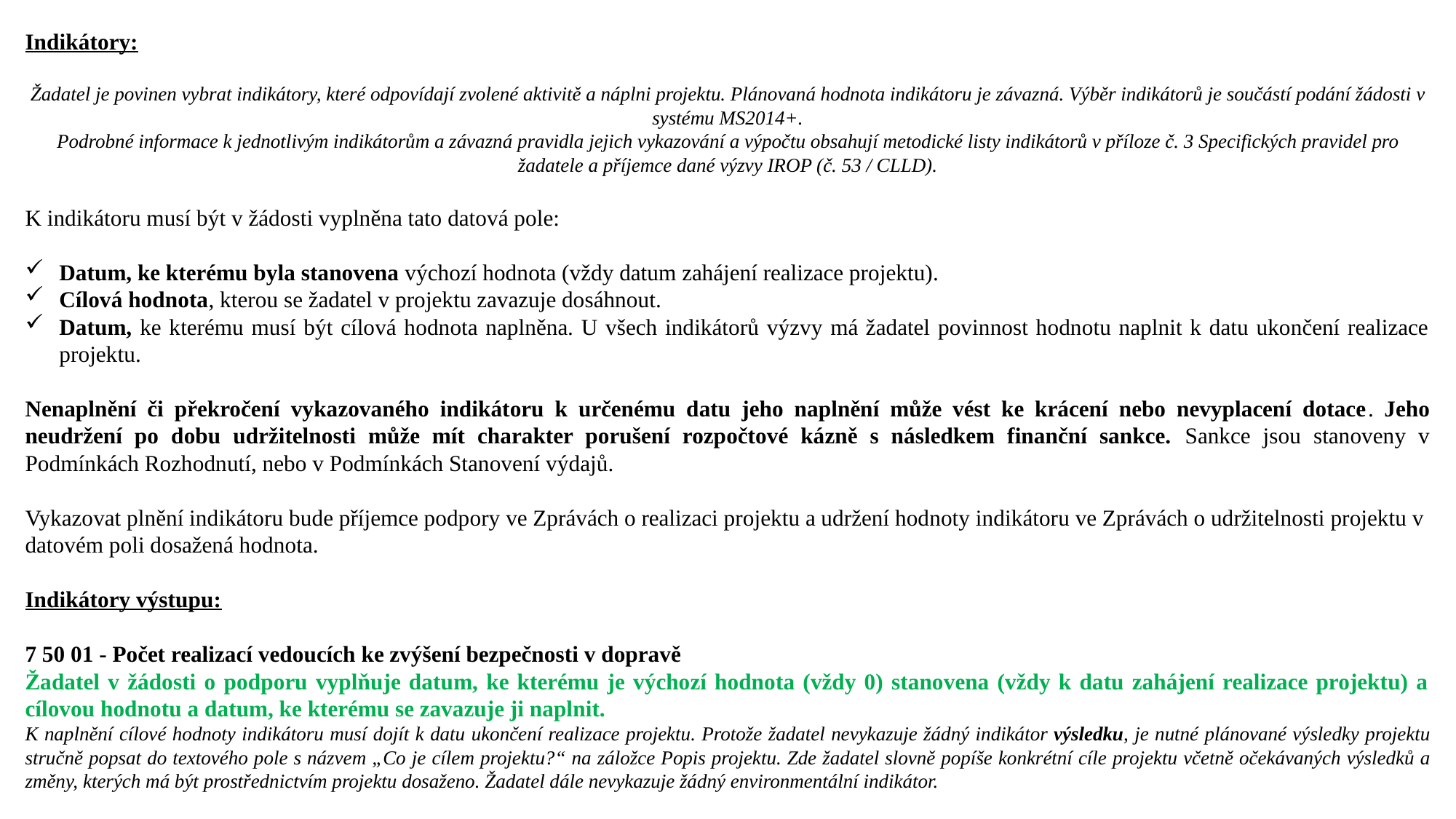

Indikátory:

Žadatel je povinen vybrat indikátory, které odpovídají zvolené aktivitě a náplni projektu. Plánovaná hodnota indikátoru je závazná. Výběr indikátorů je součástí podání žádosti v systému MS2014+.
Podrobné informace k jednotlivým indikátorům a závazná pravidla jejich vykazování a výpočtu obsahují metodické listy indikátorů v příloze č. 3 Specifických pravidel pro žadatele a příjemce dané výzvy IROP (č. 53 / CLLD).

K indikátoru musí být v žádosti vyplněna tato datová pole:

Datum, ke kterému byla stanovena výchozí hodnota (vždy datum zahájení realizace projektu).
Cílová hodnota, kterou se žadatel v projektu zavazuje dosáhnout.
Datum, ke kterému musí být cílová hodnota naplněna. U všech indikátorů výzvy má žadatel povinnost hodnotu naplnit k datu ukončení realizace projektu.

Nenaplnění či překročení vykazovaného indikátoru k určenému datu jeho naplnění může vést ke krácení nebo nevyplacení dotace. Jeho neudržení po dobu udržitelnosti může mít charakter porušení rozpočtové kázně s následkem finanční sankce. Sankce jsou stanoveny v Podmínkách Rozhodnutí, nebo v Podmínkách Stanovení výdajů.

Vykazovat plnění indikátoru bude příjemce podpory ve Zprávách o realizaci projektu a udržení hodnoty indikátoru ve Zprávách o udržitelnosti projektu v datovém poli dosažená hodnota.

Indikátory výstupu:

7 50 01 - Počet realizací vedoucích ke zvýšení bezpečnosti v dopravě
Žadatel v žádosti o podporu vyplňuje datum, ke kterému je výchozí hodnota (vždy 0) stanovena (vždy k datu zahájení realizace projektu) a cílovou hodnotu a datum, ke kterému se zavazuje ji naplnit.
K naplnění cílové hodnoty indikátoru musí dojít k datu ukončení realizace projektu. Protože žadatel nevykazuje žádný indikátor výsledku, je nutné plánované výsledky projektu stručně popsat do textového pole s názvem „Co je cílem projektu?“ na záložce Popis projektu. Zde žadatel slovně popíše konkrétní cíle projektu včetně očekávaných výsledků a změny, kterých má být prostřednictvím projektu dosaženo. Žadatel dále nevykazuje žádný environmentální indikátor.